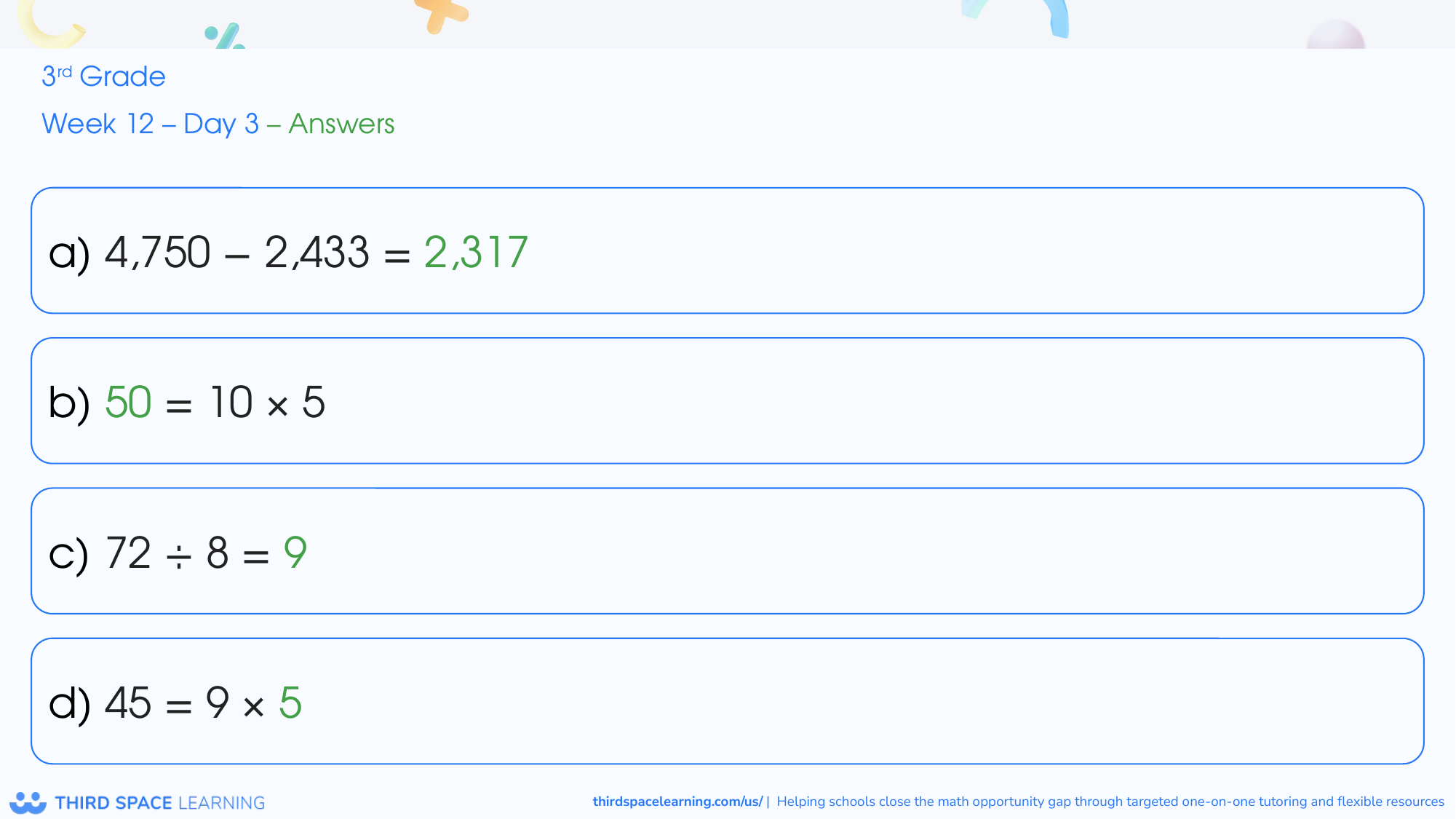

3rd Grade
Week 12 – Day 3 – Answers
4,750 − 2,433 = 2,317
50 = 10 × 5
72 ÷ 8 = 9
45 = 9 × 5